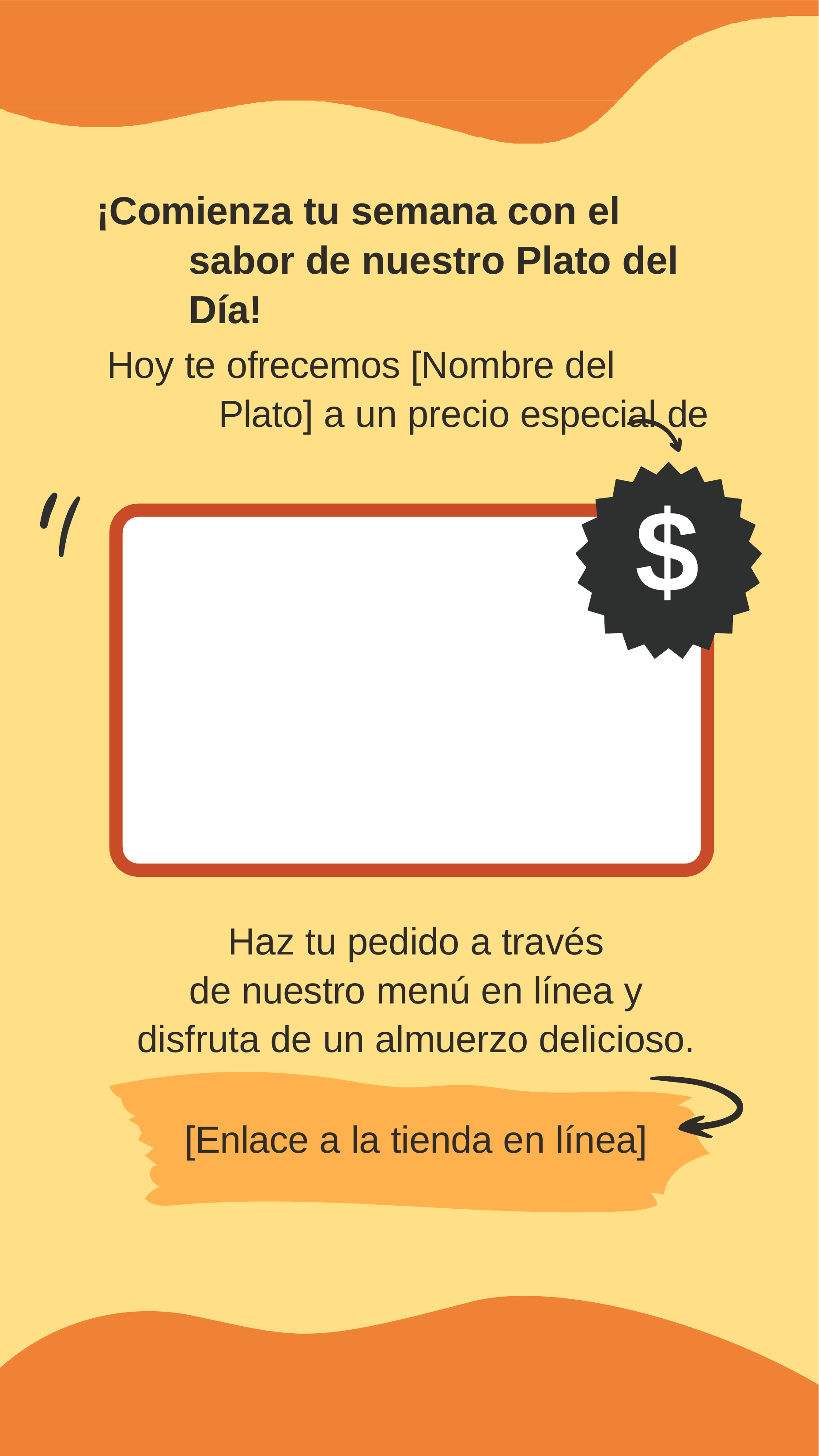

¡Comienza tu semana con el sabor de nuestro Plato del Día!
Hoy te ofrecemos [Nombre del Plato] a un precio especial de

$

Haz tu pedido a través
de nuestro menú en línea y disfruta de un almuerzo delicioso.

[Enlace a la tienda en línea]